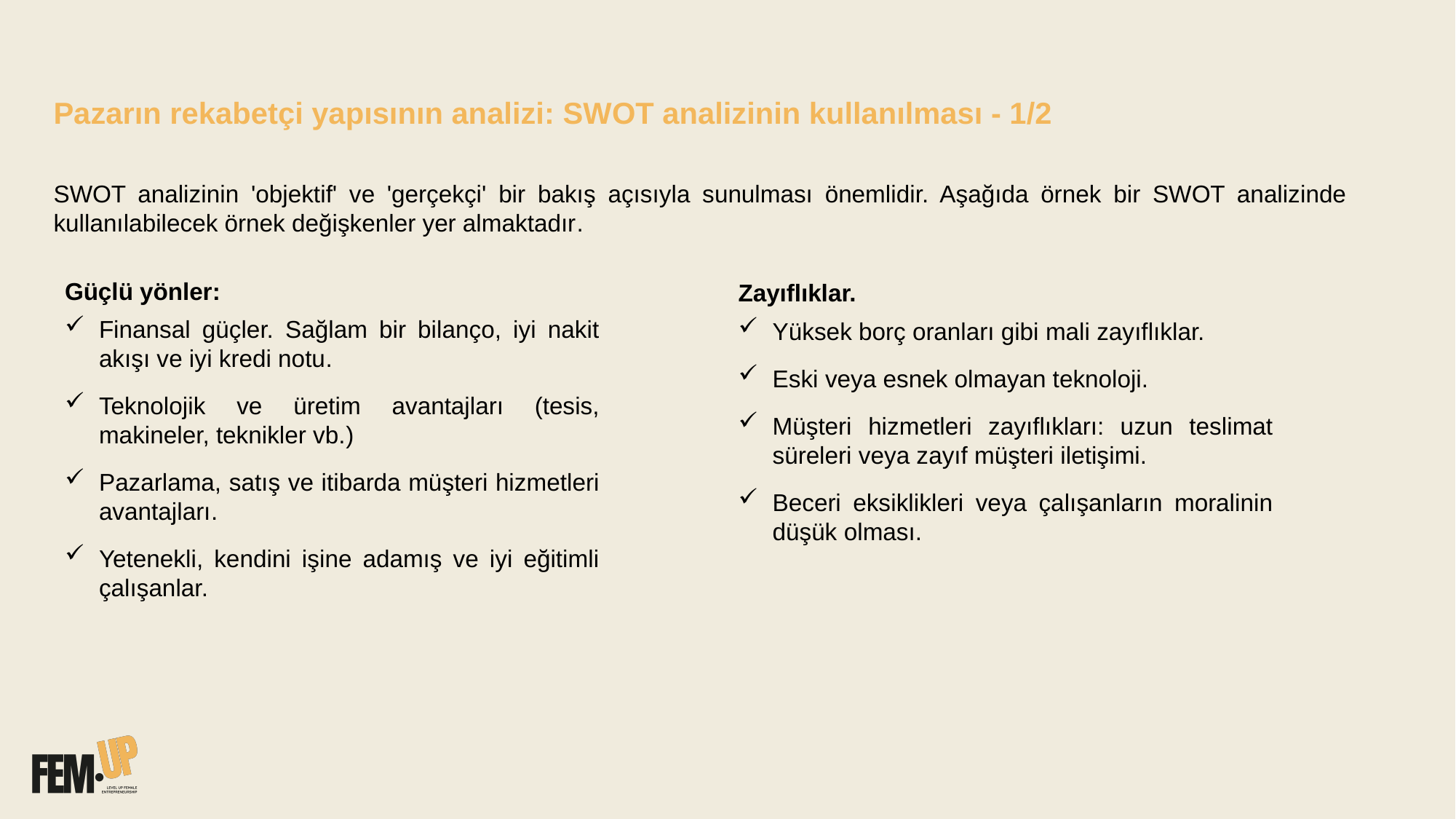

Pazarın rekabetçi yapısının analizi: SWOT analizinin kullanılması - 1/2
SWOT analizinin 'objektif' ve 'gerçekçi' bir bakış açısıyla sunulması önemlidir. Aşağıda örnek bir SWOT analizinde kullanılabilecek örnek değişkenler yer almaktadır.
Güçlü yönler:
Finansal güçler. Sağlam bir bilanço, iyi nakit akışı ve iyi kredi notu.
Teknolojik ve üretim avantajları (tesis, makineler, teknikler vb.)
Pazarlama, satış ve itibarda müşteri hizmetleri avantajları.
Yetenekli, kendini işine adamış ve iyi eğitimli çalışanlar.
Zayıflıklar.
Yüksek borç oranları gibi mali zayıflıklar.
Eski veya esnek olmayan teknoloji.
Müşteri hizmetleri zayıflıkları: uzun teslimat süreleri veya zayıf müşteri iletişimi.
Beceri eksiklikleri veya çalışanların moralinin düşük olması.